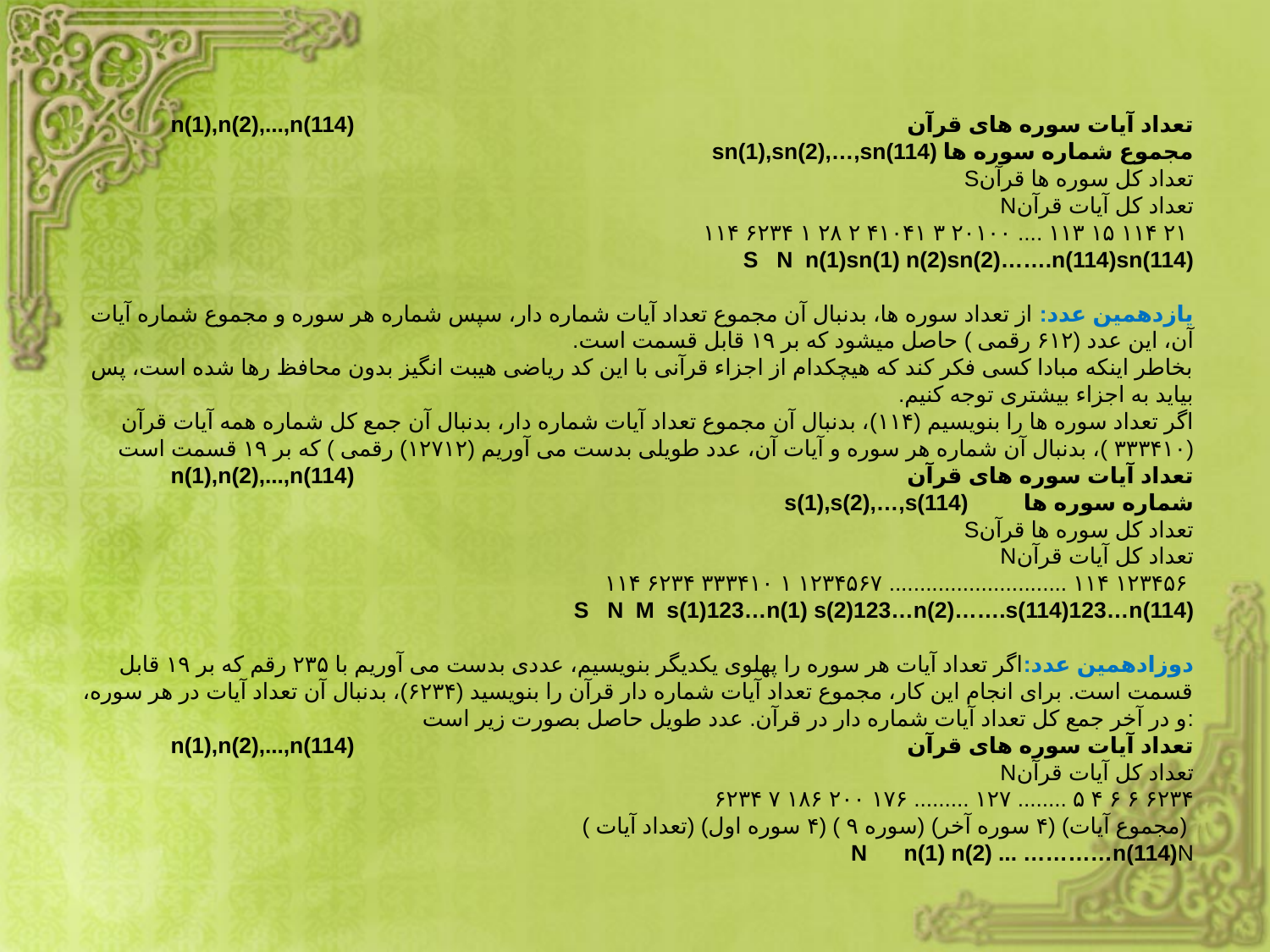

# n(1),n(2),...,n(114)                                                                                          تعداد آیات سوره های قرآن sn(1),sn(2),…,sn(114) مجموع شماره سوره ها Sتعداد کل سوره ها قرآن Nتعداد کل آیات قرآن ۲۱ ۱۱۴ ۱۵ ۱۱۳ .... ۲۰۱۰۰ ۳ ۴۱۰۴۱ ۲ ۲۸ ۱ ۶۲۳۴ ۱۱۴ S   N  n(1)sn(1) n(2)sn(2)…….n(114)sn(114) یازدهمین عدد: از تعداد سوره ها، بدنبال آن مجموع تعداد آیات شماره دار، سپس شماره هر سوره و مجموع شماره آیات آن، این عدد (۶۱۲ رقمى ) حاصل میشود که بر ۱۹ قابل قسمت است. بخاطر اینکه مبادا کسى فکر کند که هیچکدام از اجزاء قرآنى با این کد ریاضى هیبت انگیز بدون محافظ رها شده است، پس بیاید به اجزاء بیشترى توجه کنیم. اگر تعداد سوره ها را بنویسیم (۱۱۴)، بدنبال آن مجموع تعداد آیات شماره دار، بدنبال آن جمع کل شماره همه آیات قرآن (۳۳۳۴۱۰ )، بدنبال آن شماره هر سوره و آیات آن، عدد طویلى بدست مى آوریم (۱۲۷۱۲) رقمى ) که بر ۱۹ قسمت است n(1),n(2),...,n(114)                                                                                          تعداد آیات سوره های قرآن s(1),s(2),…,s(114)         شماره سوره ها Sتعداد کل سوره ها قرآن Nتعداد کل آیات قرآن ۱۲۳۴۵۶ ۱۱۴ ............................. ۱۲۳۴۵۶۷ ۱ ۳۳۳۴۱۰ ۶۲۳۴ ۱۱۴ S   N  M  s(1)123…n(1) s(2)123…n(2)…….s(114)123…n(114)   دوزادهمین عدد:اگر تعداد آیات هر سوره را پهلوى یکدیگر بنویسیم، عددى بدست مى آوریم با ۲۳۵ رقم که بر ۱۹ قابل قسمت است. براى انجام این کار، مجموع تعداد آیات شماره دار قرآن را بنویسید (۶۲۳۴)، بدنبال آن تعداد آیات در هر سوره، و در آخر جمع کل تعداد آیات شماره دار در قرآن. عدد طویل حاصل بصورت زیر است: n(1),n(2),...,n(114)                                                                                          تعداد آیات سوره های قرآن Nتعداد کل آیات قرآن ۶۲۳۴ ۶ ۶ ۴ ۵ ........ ۱۲۷ ......... ۱۷۶ ۲۰۰ ۱۸۶ ۷ ۶۲۳۴ (مجموع آیات) (۴ سوره آخر) (سوره ۹ ) (۴ سوره اول) (تعداد آیات ) N      n(1) n(2) ... …………n(114)N